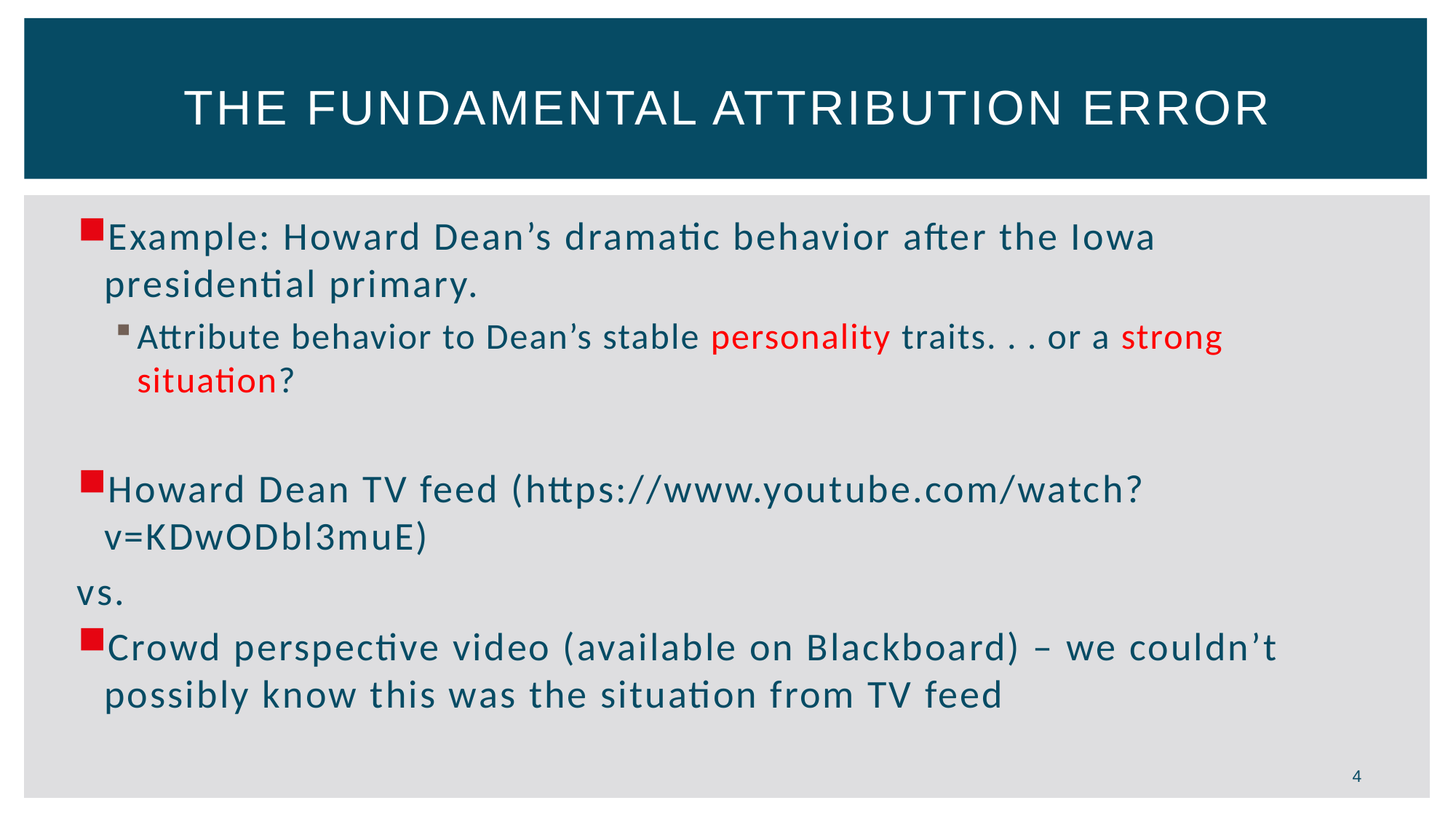

# The Fundamental Attribution Error
Example: Howard Dean’s dramatic behavior after the Iowa presidential primary.
Attribute behavior to Dean’s stable personality traits. . . or a strong situation?

Howard Dean TV feed (https://www.youtube.com/watch?v=KDwODbl3muE)
vs.
Crowd perspective video (available on Blackboard) – we couldn’t possibly know this was the situation from TV feed

4